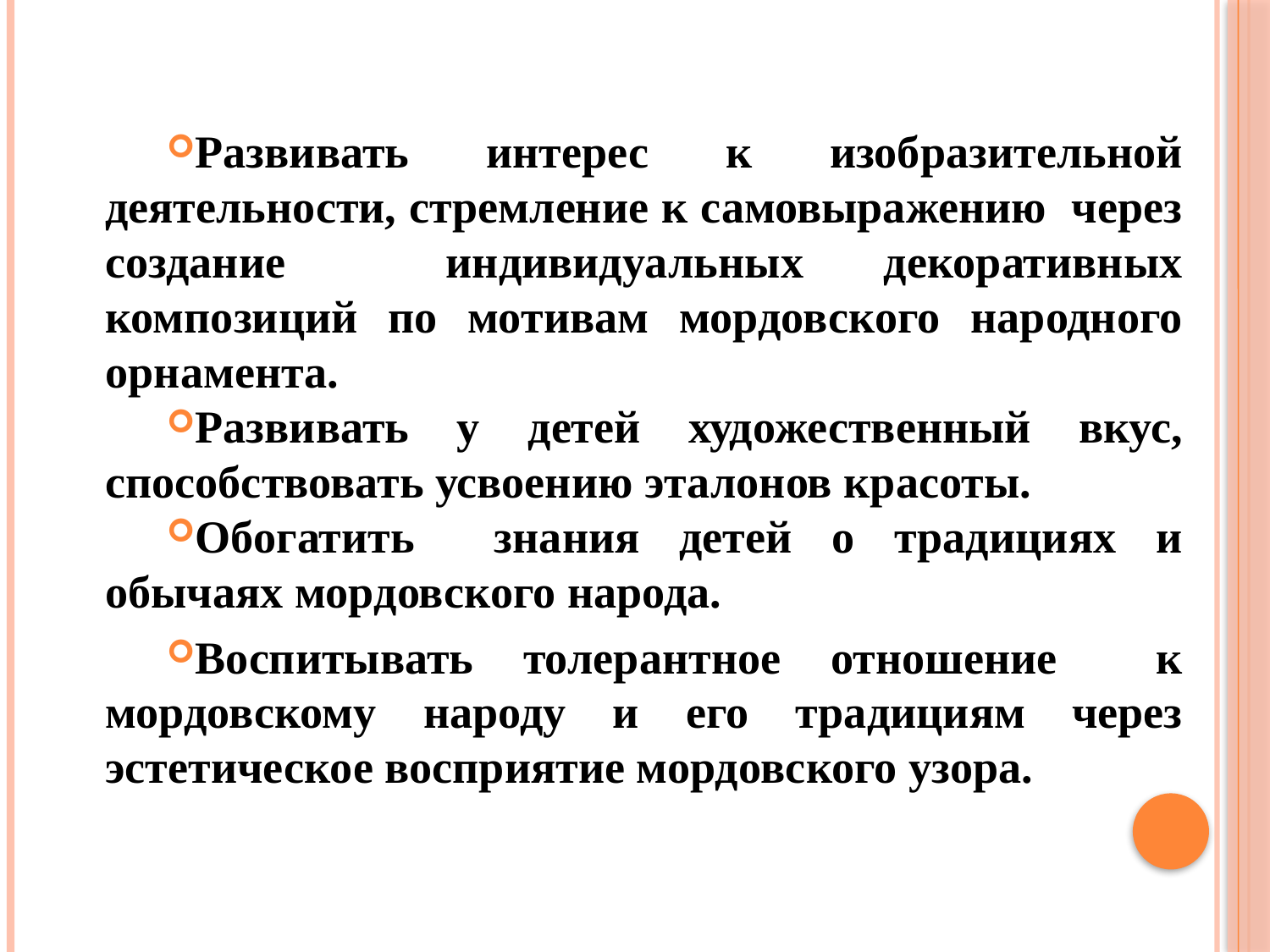

Развивать интерес к изобразительной деятельности, стремление к самовыражению  через создание  индивидуальных декоративных композиций по мотивам мордовского народного орнамента.
Развивать у детей художественный вкус, способствовать усвоению эталонов красоты.
Обогатить  знания детей о традициях и обычаях мордовского народа.
Воспитывать толерантное отношение  к мордовскому народу и его традициям через эстетическое восприятие мордовского узора.